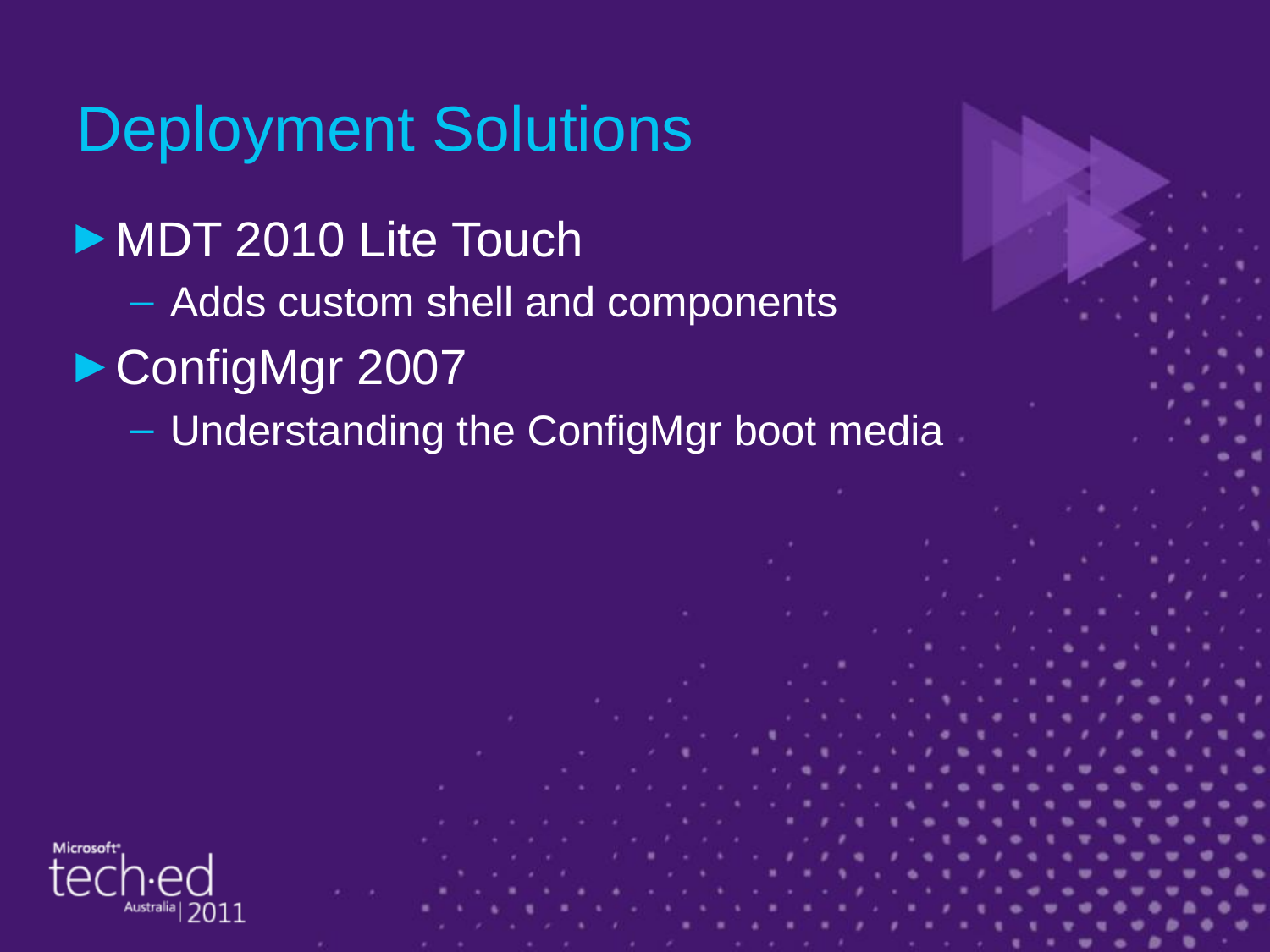

# Deployment Solutions
MDT 2010 Lite Touch
Adds custom shell and components
ConfigMgr 2007
Understanding the ConfigMgr boot media